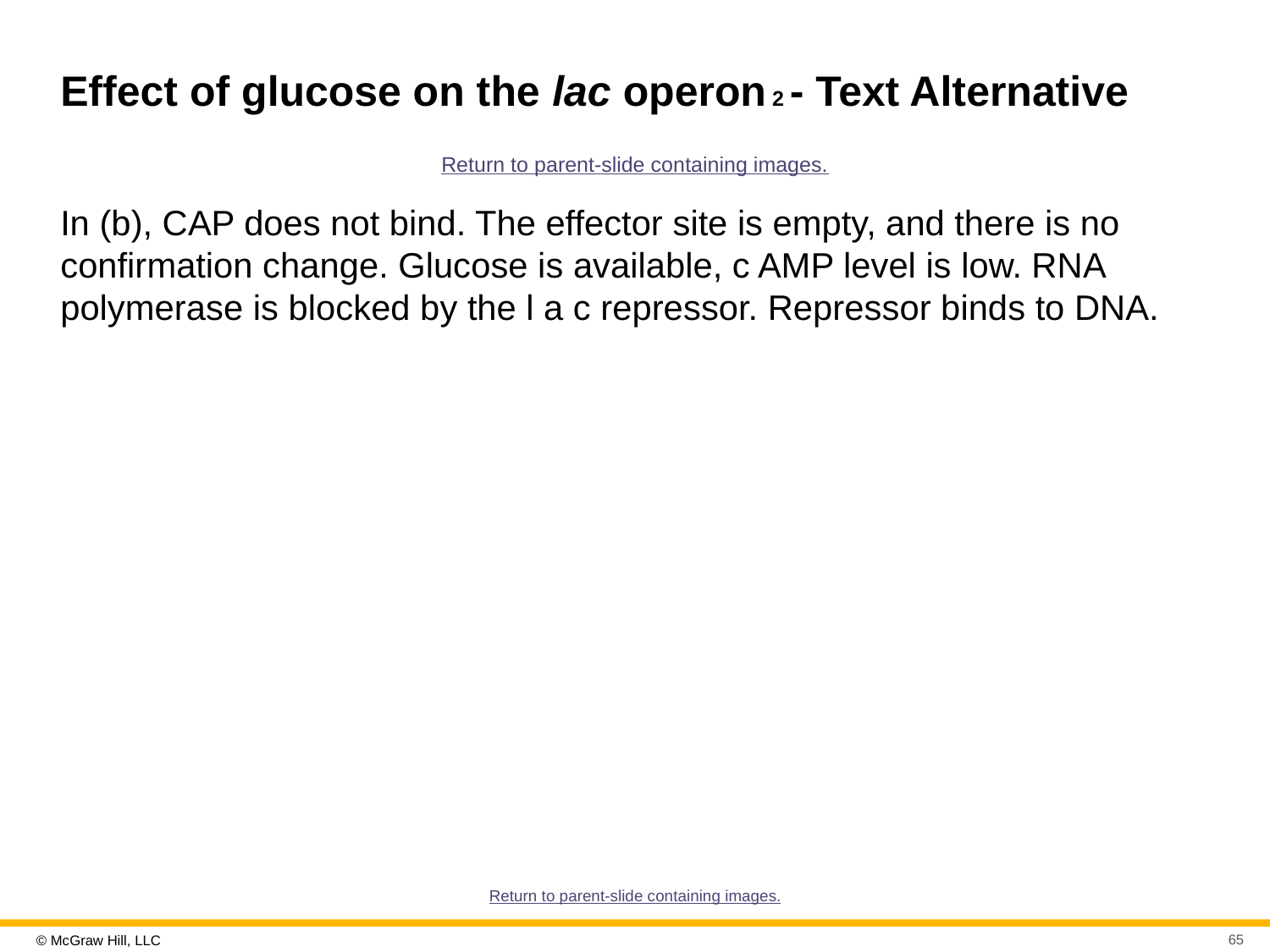

# Effect of glucose on the lac operon 2 - Text Alternative
Return to parent-slide containing images.
In (b), CAP does not bind. The effector site is empty, and there is no confirmation change. Glucose is available, c AMP level is low. RNA polymerase is blocked by the l a c repressor. Repressor binds to DNA.
Return to parent-slide containing images.
65